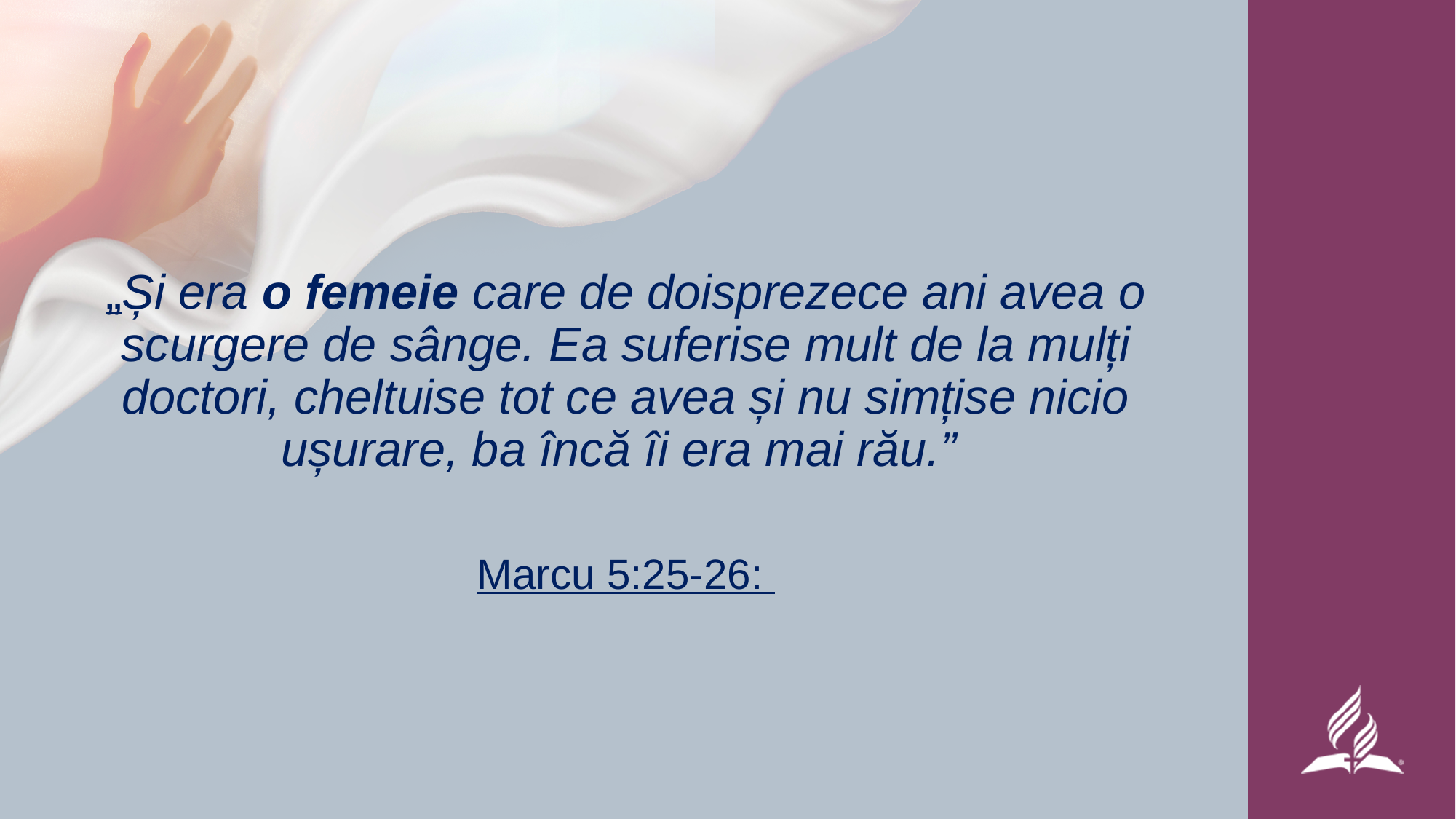

„Și era o femeie care de doisprezece ani avea o scurgere de sânge. Ea suferise mult de la mulți doctori, cheltuise tot ce avea și nu simțise nicio ușurare, ba încă îi era mai rău.”

Marcu 5:25-26: